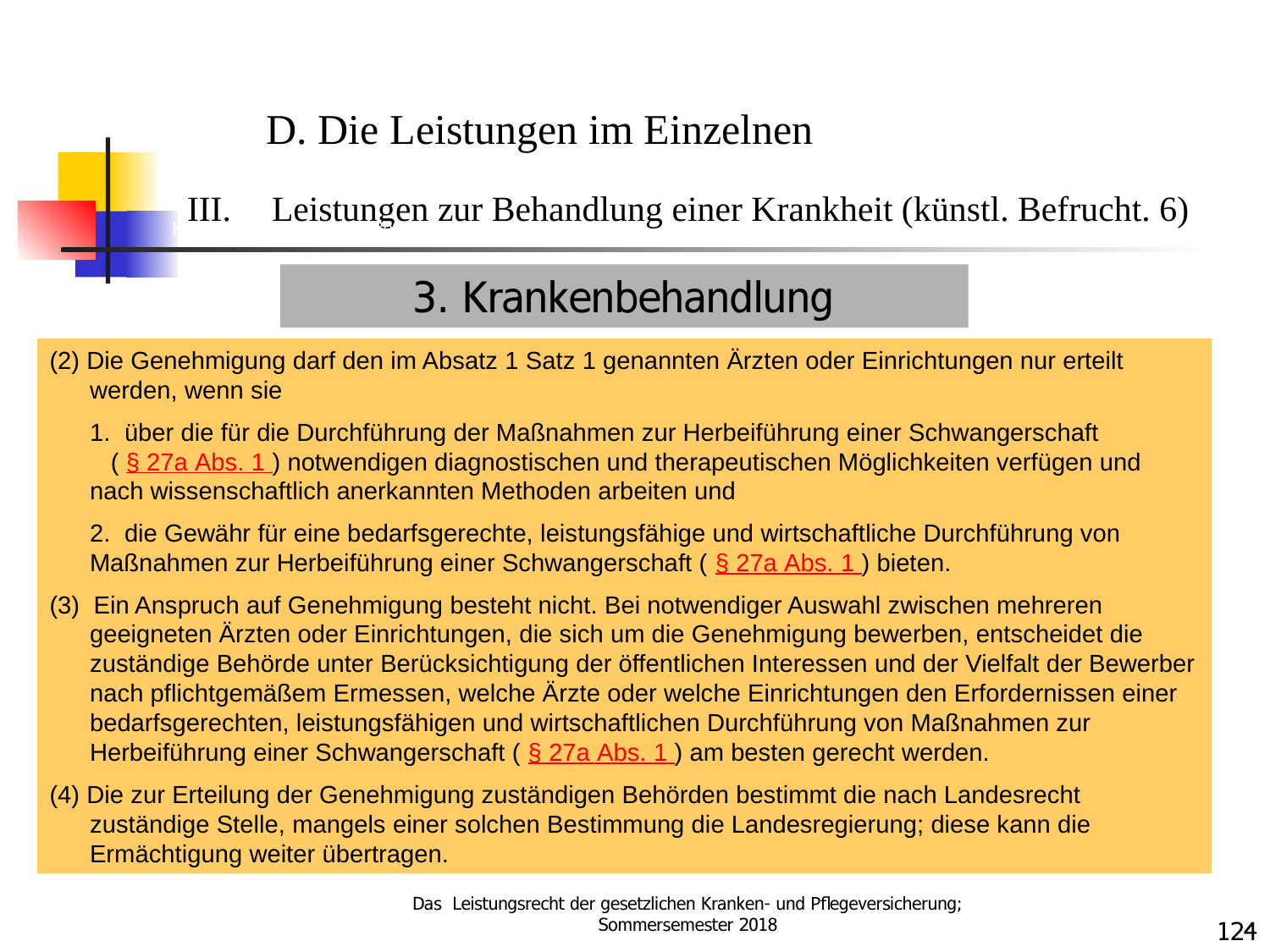

Krankenbehandlung 5 (k. Befrucht.)
D. Die Leistungen im Einzelnen

Leistungen zur Behandlung einer Krankheit (künstl. Befrucht. 6)
3. Krankenbehandlung
(2) Die Genehmigung darf den im Absatz 1 Satz 1 genannten Ärzten oder Einrichtungen nur erteilt werden, wenn sie
	1.  über die für die Durchführung der Maßnahmen zur Herbeiführung einer Schwangerschaft                  ( § 27a Abs. 1 ) notwendigen diagnostischen und therapeutischen Möglichkeiten verfügen und nach wissenschaftlich anerkannten Methoden arbeiten und
	2.  die Gewähr für eine bedarfsgerechte, leistungsfähige und wirtschaftliche Durchführung von Maßnahmen zur Herbeiführung einer Schwangerschaft ( § 27a Abs. 1 ) bieten.
(3)  Ein Anspruch auf Genehmigung besteht nicht. Bei notwendiger Auswahl zwischen mehreren geeigneten Ärzten oder Einrichtungen, die sich um die Genehmigung bewerben, entscheidet die zuständige Behörde unter Berücksichtigung der öffentlichen Interessen und der Vielfalt der Bewerber nach pflichtgemäßem Ermessen, welche Ärzte oder welche Einrichtungen den Erfordernissen einer bedarfsgerechten, leistungsfähigen und wirtschaftlichen Durchführung von Maßnahmen zur Herbeiführung einer Schwangerschaft ( § 27a Abs. 1 ) am besten gerecht werden.
(4) Die zur Erteilung der Genehmigung zuständigen Behörden bestimmt die nach Landesrecht zuständige Stelle, mangels einer solchen Bestimmung die Landesregierung; diese kann die Ermächtigung weiter übertragen.
Krankheit
Das  Leistungsrecht der gesetzlichen Kranken- und Pflegeversicherung; Sommersemester 2018
124